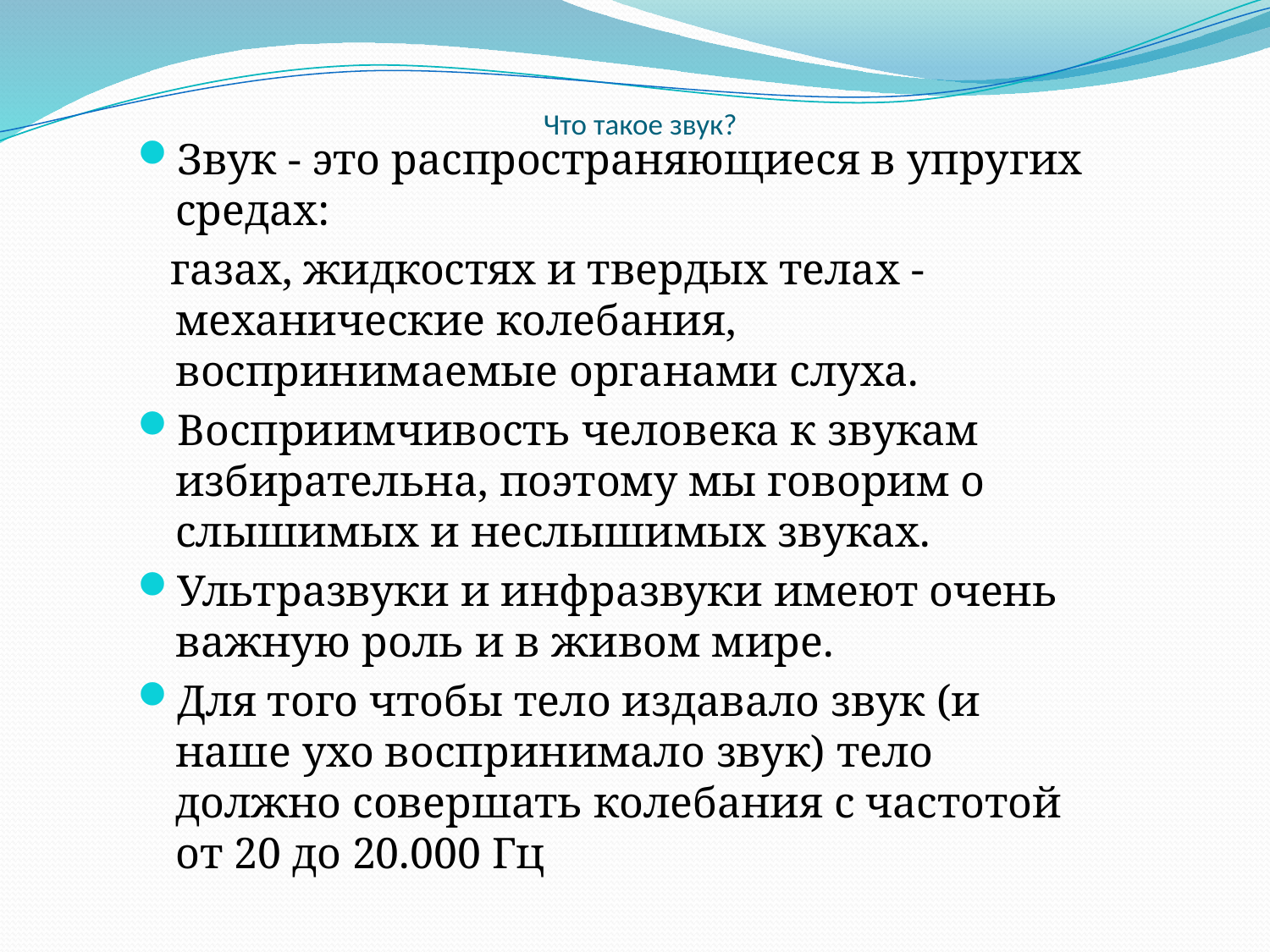

# Что такое звук?
Звук - это распространяющиеся в упругих средах:
   газах, жидкостях и твердых телах - механические колебания, воспринимаемые органами слуха.
Восприимчивость человека к звукам избирательна, поэтому мы говорим о слышимых и неслышимых звуках.
Ультразвуки и инфразвуки имеют очень важную роль и в живом мире.
Для того чтобы тело издавало звук (и наше ухо воспринимало звук) тело должно совершать колебания с частотой от 20 до 20.000 Гц